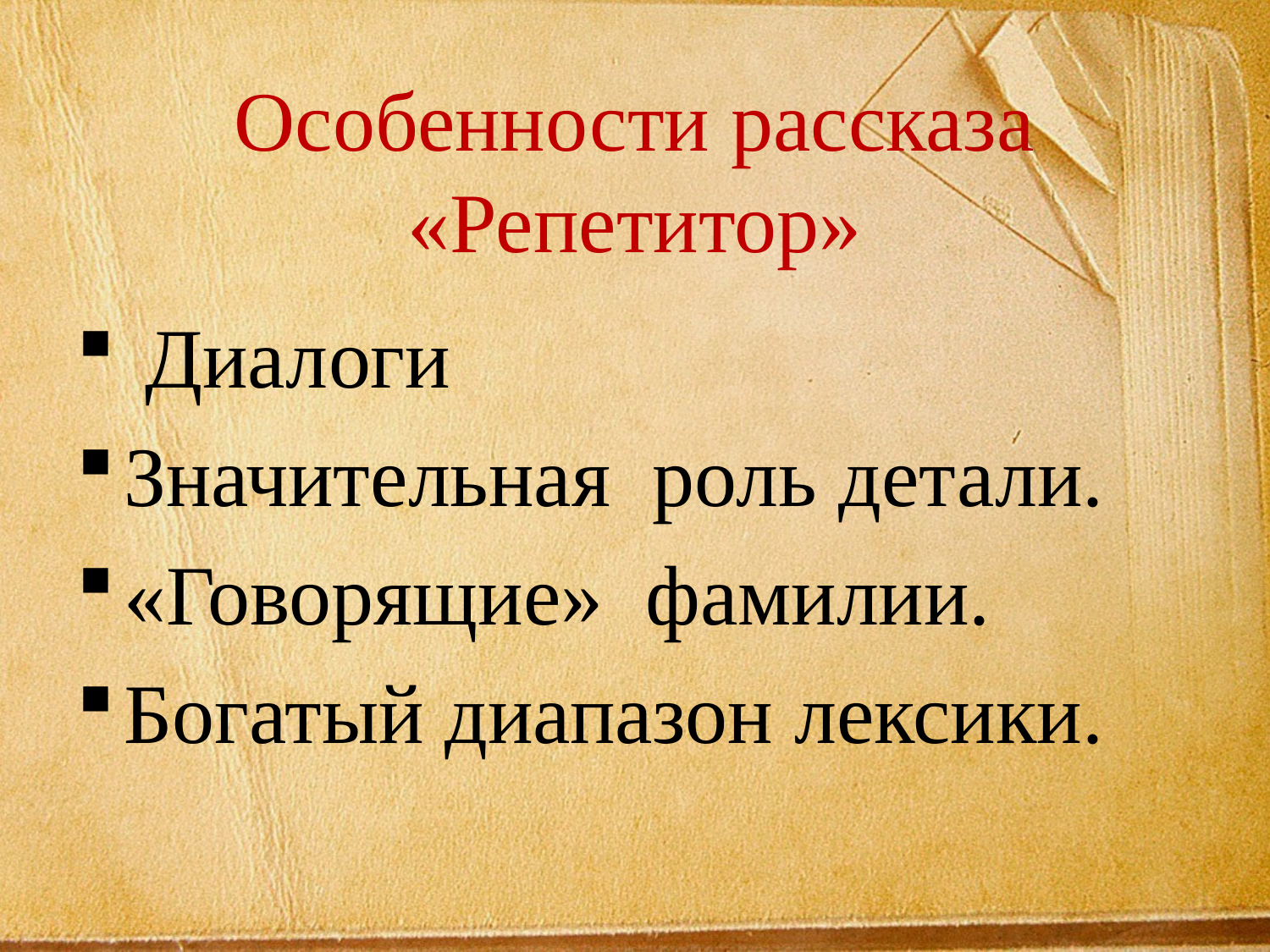

# Особенности рассказа «Репетитор»
 Диалоги
Значительная  роль детали.
«Говорящие»  фамилии.
Богатый диапазон лексики.